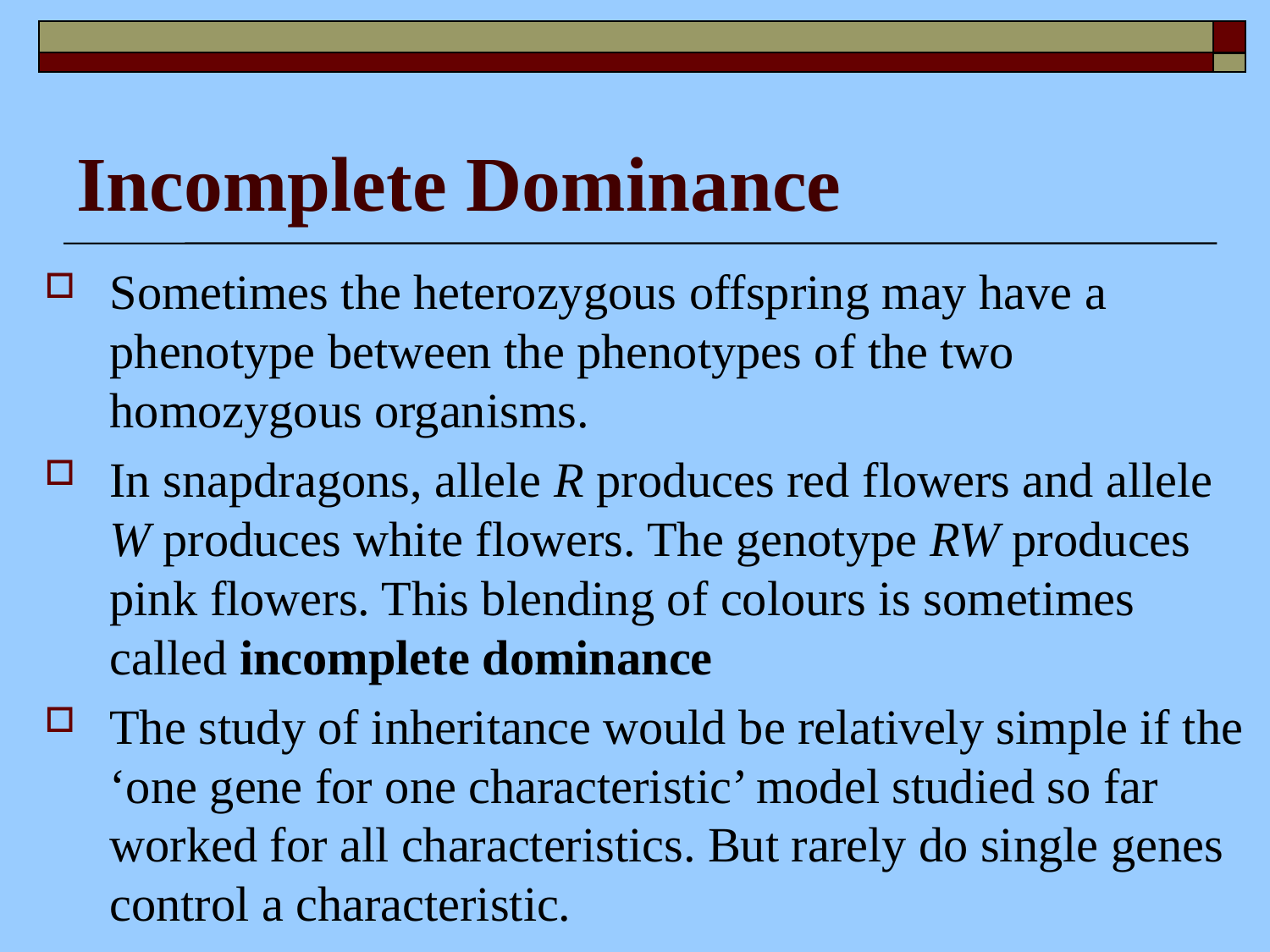

# Incomplete Dominance
Sometimes the heterozygous offspring may have a phenotype between the phenotypes of the two homozygous organisms.
In snapdragons, allele R produces red flowers and allele W produces white flowers. The genotype RW produces pink flowers. This blending of colours is sometimes called incomplete dominance
The study of inheritance would be relatively simple if the ‘one gene for one characteristic’ model studied so far worked for all characteristics. But rarely do single genes control a characteristic.